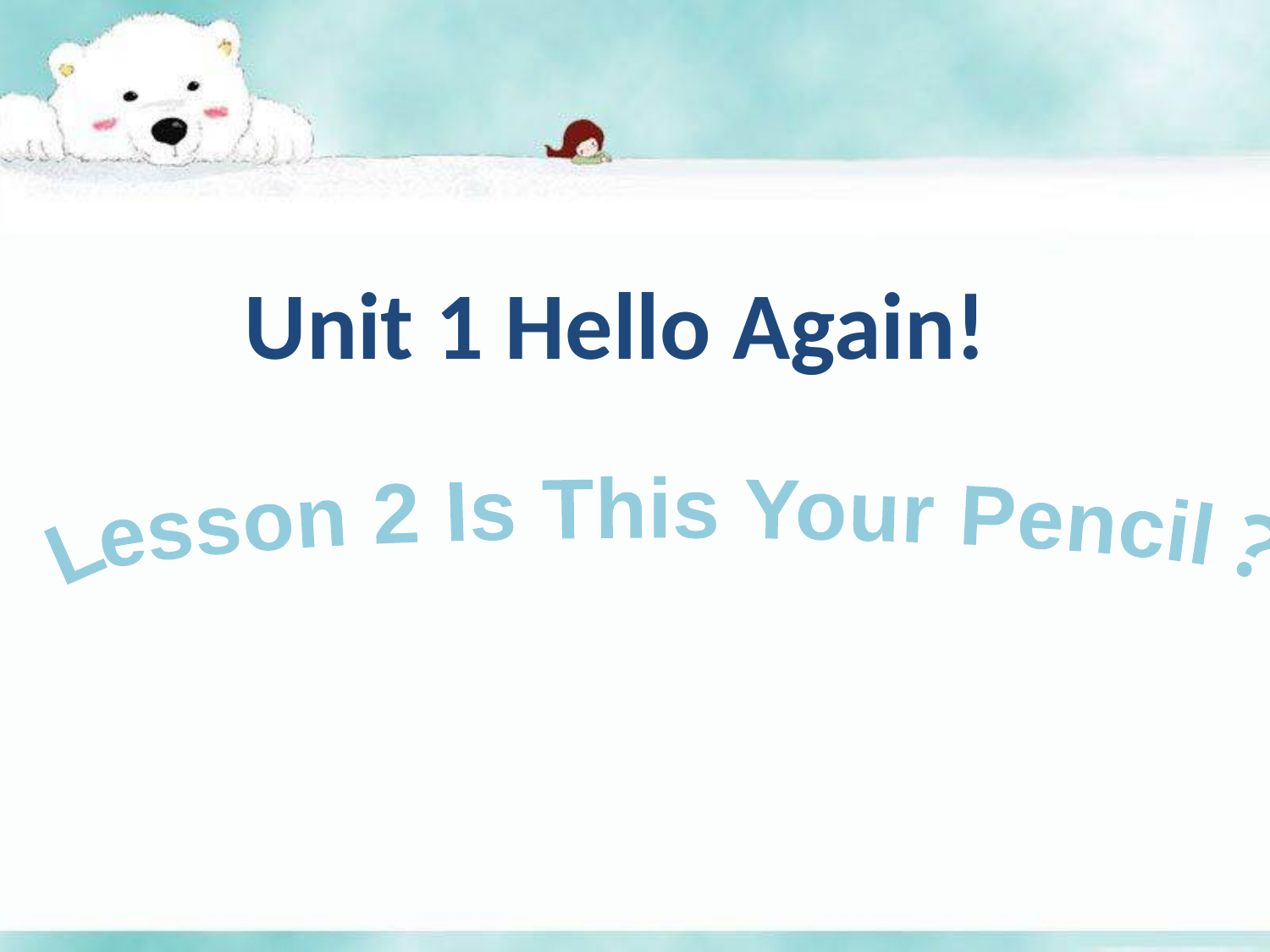

Unit 1 Hello Again!
Lesson 2 Is This Your Pencil？